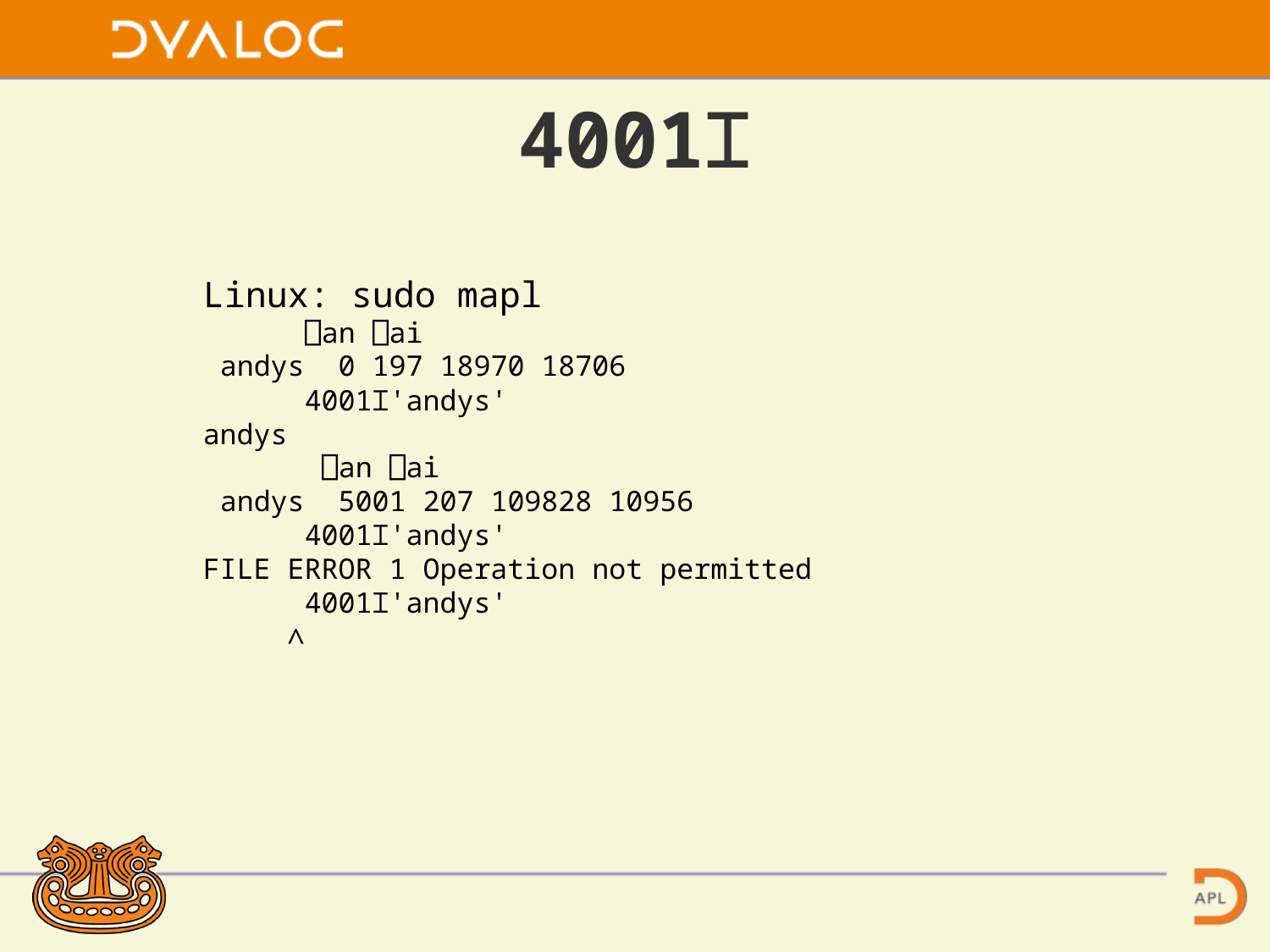

# 4001⌶
Linux: sudo mapl
      ⎕an ⎕ai
 andys  0 197 18970 18706
      4001⌶'andys'
andys
       ⎕an ⎕ai
 andys  5001 207 109828 10956
      4001⌶'andys'
FILE ERROR 1 Operation not permitted
      4001⌶'andys'
     ∧